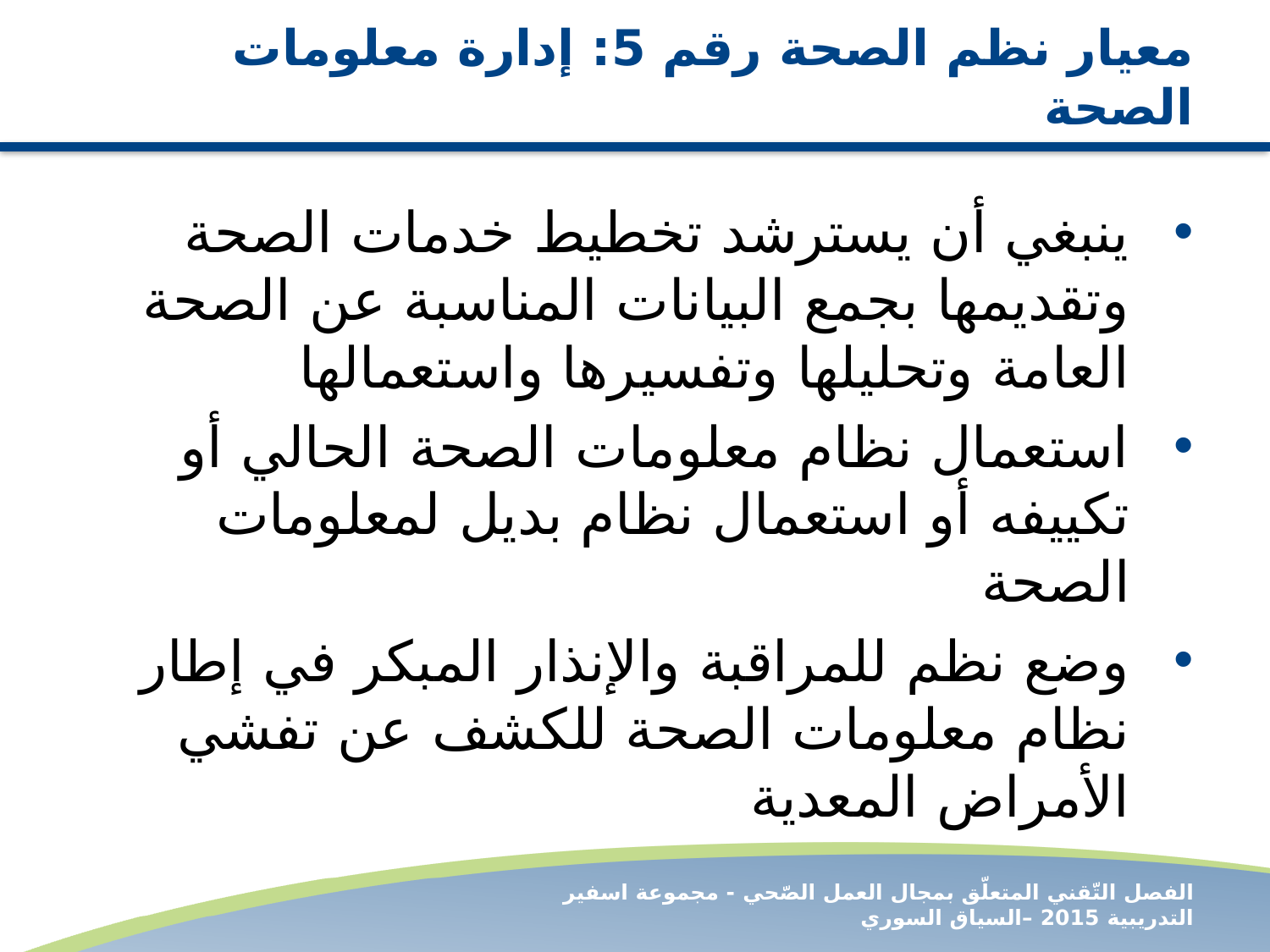

# معيار نظم الصحة رقم 5: إدارة معلومات الصحة
ينبغي أن يسترشد تخطيط خدمات الصحة وتقديمها بجمع البيانات المناسبة عن الصحة العامة وتحليلها وتفسيرها واستعمالها
استعمال نظام معلومات الصحة الحالي أو تكييفه أو استعمال نظام بديل لمعلومات الصحة
وضع نظم للمراقبة والإنذار المبكر في إطار نظام معلومات الصحة للكشف عن تفشي الأمراض المعدية
الفصل التّقني المتعلّق بمجال العمل الصّحي - مجموعة اسفير التدريبية 2015 –السياق السوري